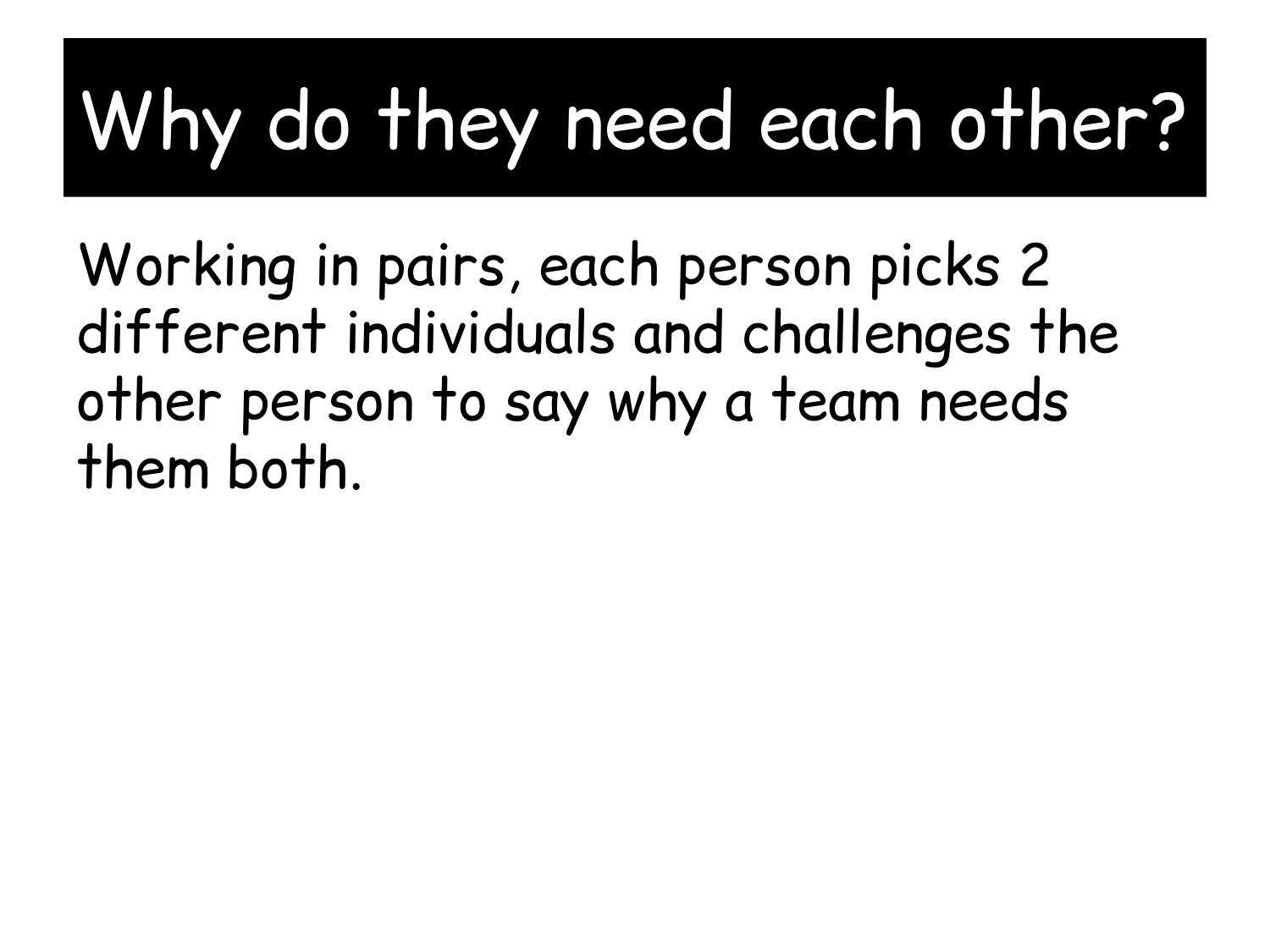

# Why do they need each other?
Working in pairs, each person picks 2 different individuals and challenges the other person to say why a team needs them both.